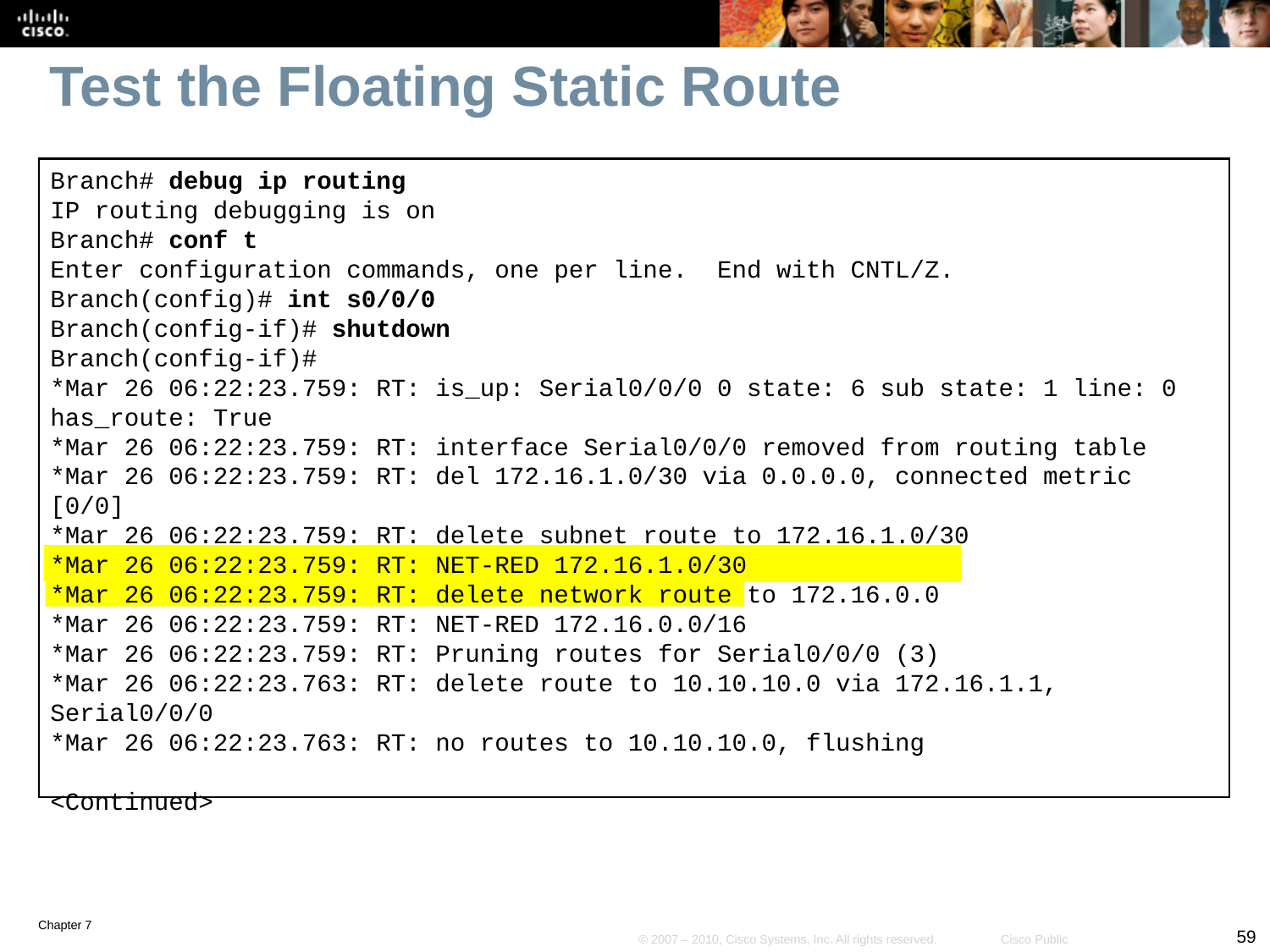

# Test the Floating Static Route
Branch# debug ip routing
IP routing debugging is on
Branch# conf t
Enter configuration commands, one per line.  End with CNTL/Z.
Branch(config)# int s0/0/0
Branch(config-if)# shutdown
Branch(config-if)#
*Mar 26 06:22:23.759: RT: is_up: Serial0/0/0 0 state: 6 sub state: 1 line: 0 has_route: True
*Mar 26 06:22:23.759: RT: interface Serial0/0/0 removed from routing table
*Mar 26 06:22:23.759: RT: del 172.16.1.0/30 via 0.0.0.0, connected metric [0/0]
*Mar 26 06:22:23.759: RT: delete subnet route to 172.16.1.0/30
*Mar 26 06:22:23.759: RT: NET-RED 172.16.1.0/30
*Mar 26 06:22:23.759: RT: delete network route to 172.16.0.0
*Mar 26 06:22:23.759: RT: NET-RED 172.16.0.0/16
*Mar 26 06:22:23.759: RT: Pruning routes for Serial0/0/0 (3)
*Mar 26 06:22:23.763: RT: delete route to 10.10.10.0 via 172.16.1.1, Serial0/0/0
*Mar 26 06:22:23.763: RT: no routes to 10.10.10.0, flushing

<Continued>